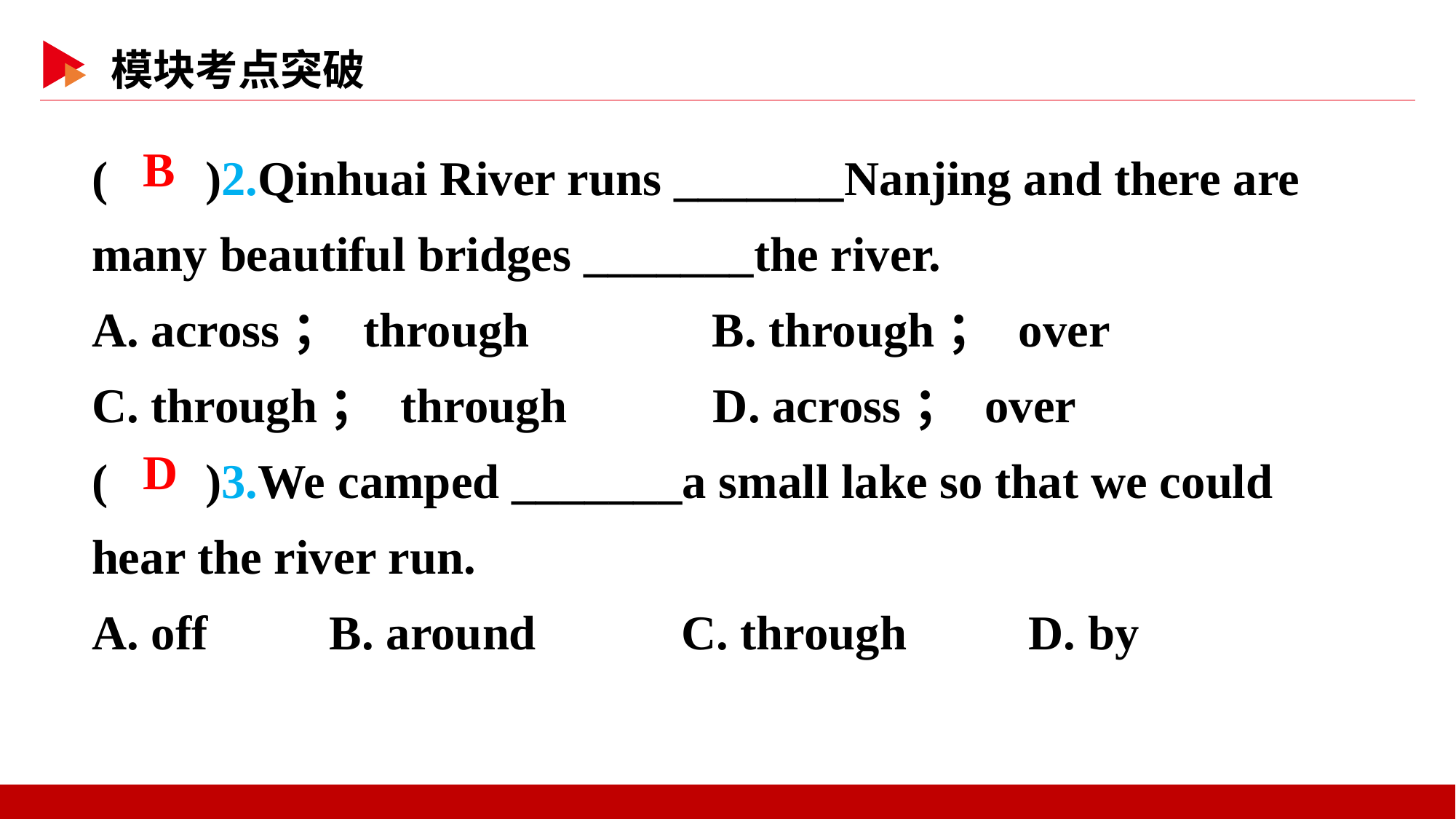

(        )2.Qinhuai River runs _______Nanjing and there are many beautiful bridges _______the river.
A. across； through               B. through； over
C. through； through            D. across； over
(        )3.We camped _______a small lake so that we could hear the river run.
A. off          B. around	    C. through          D. by
   B
   D